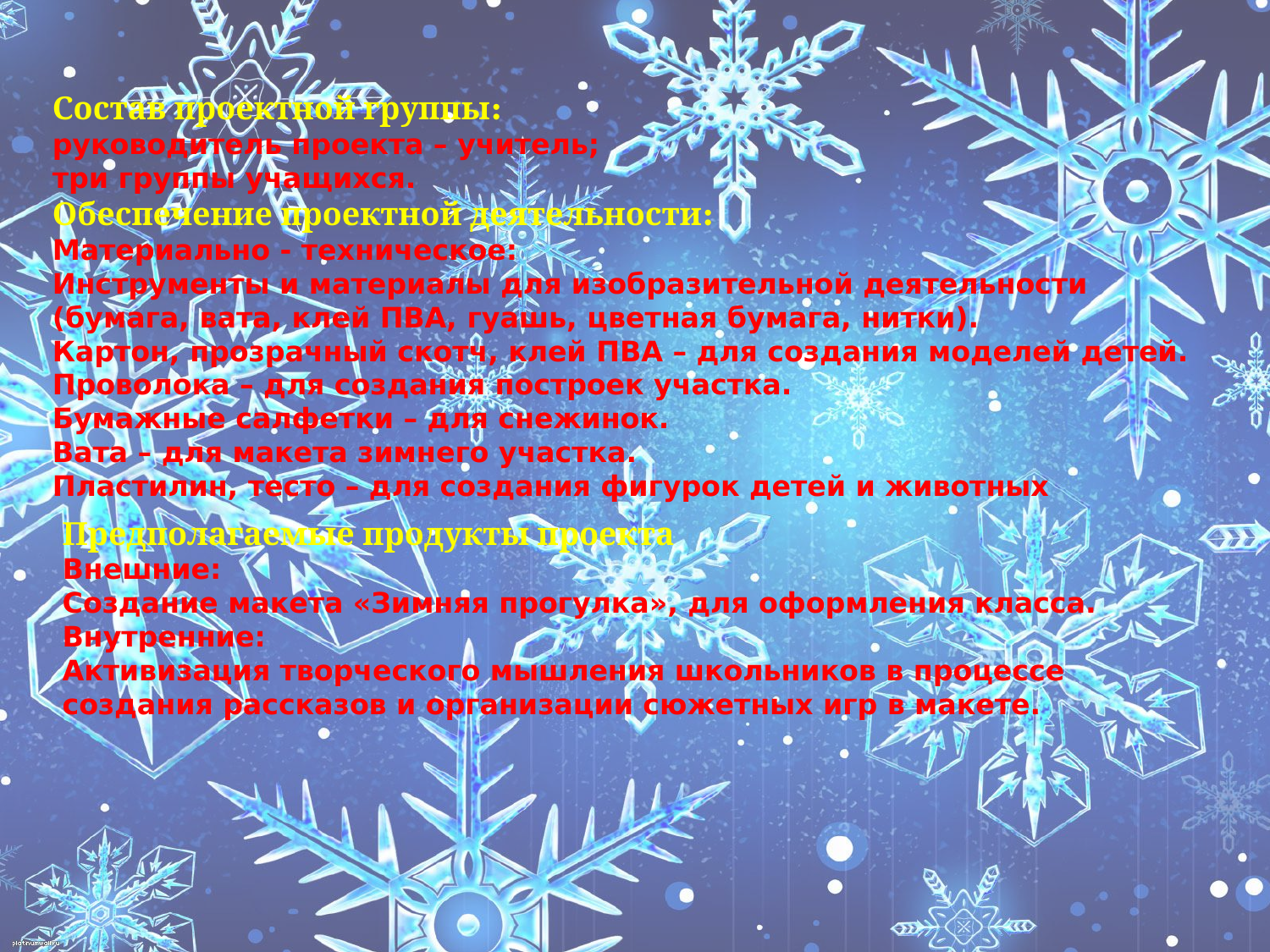

Состав проектной группы:
руководитель проекта – учитель;
три группы учащихся.
Обеспечение проектной деятельности:
Материально - техническое:
Инструменты и материалы для изобразительной деятельности (бумага, вата, клей ПВА, гуашь, цветная бумага, нитки).
Картон, прозрачный скотч, клей ПВА – для создания моделей детей.
Проволока – для создания построек участка.
Бумажные салфетки – для снежинок.
Вата – для макета зимнего участка.
Пластилин, тесто – для создания фигурок детей и животных
Предполагаемые продукты проекта
Внешние:
Создание макета «Зимняя прогулка», для оформления класса.
Внутренние:
Активизация творческого мышления школьников в процессе создания рассказов и организации сюжетных игр в макете.